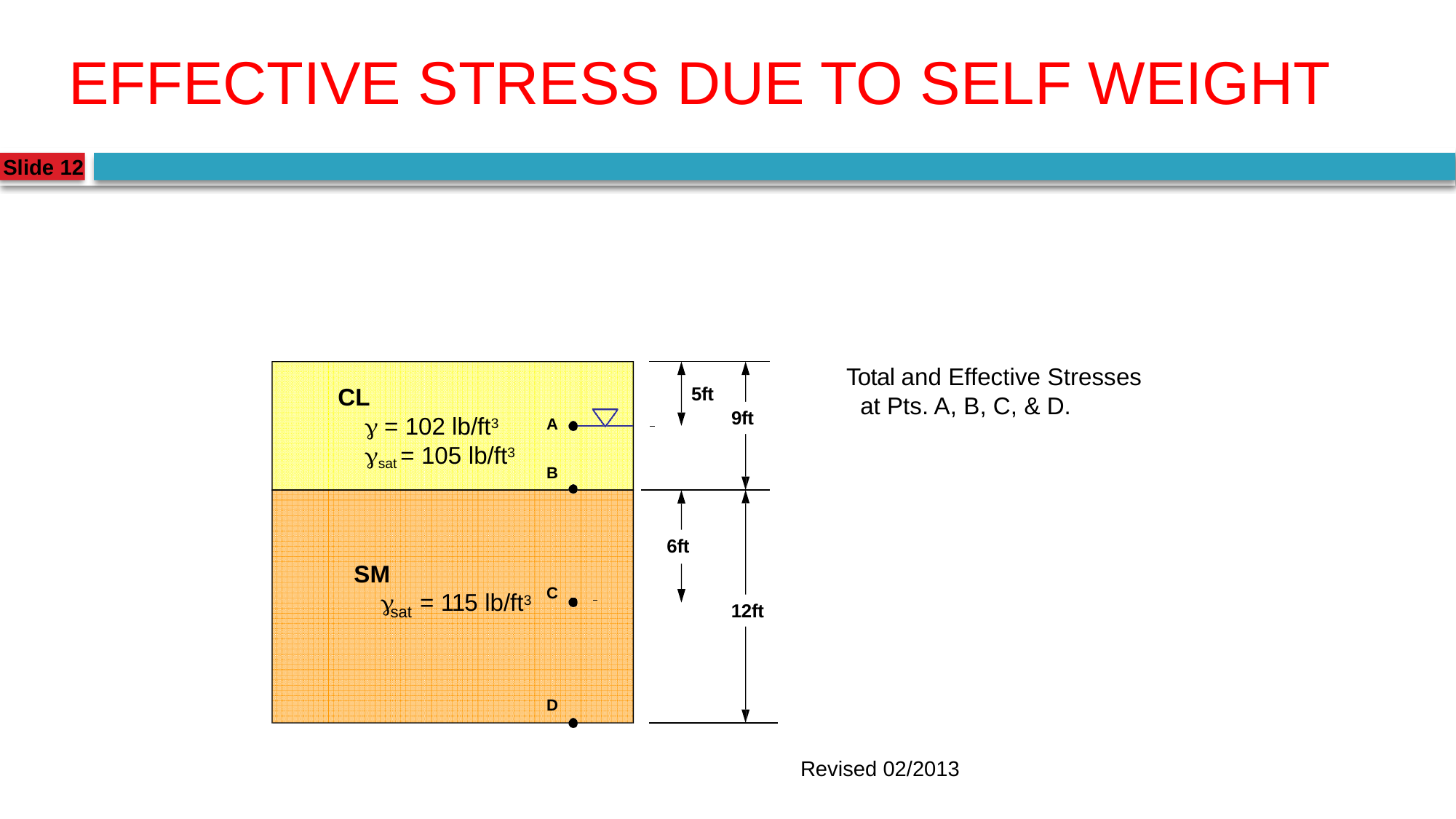

Effective Stress due to self weight
Slide 12
Total and Effective Stresses  at Pts. A, B, C, & D.

5ft
 		9ft
CL
γ = 102 lb/ft3
γsat = 105 lb/ft3

A

B

6ft
SM
C

γ	= 115 lb/ft3

12ft

sat
D

Revised 02/2013